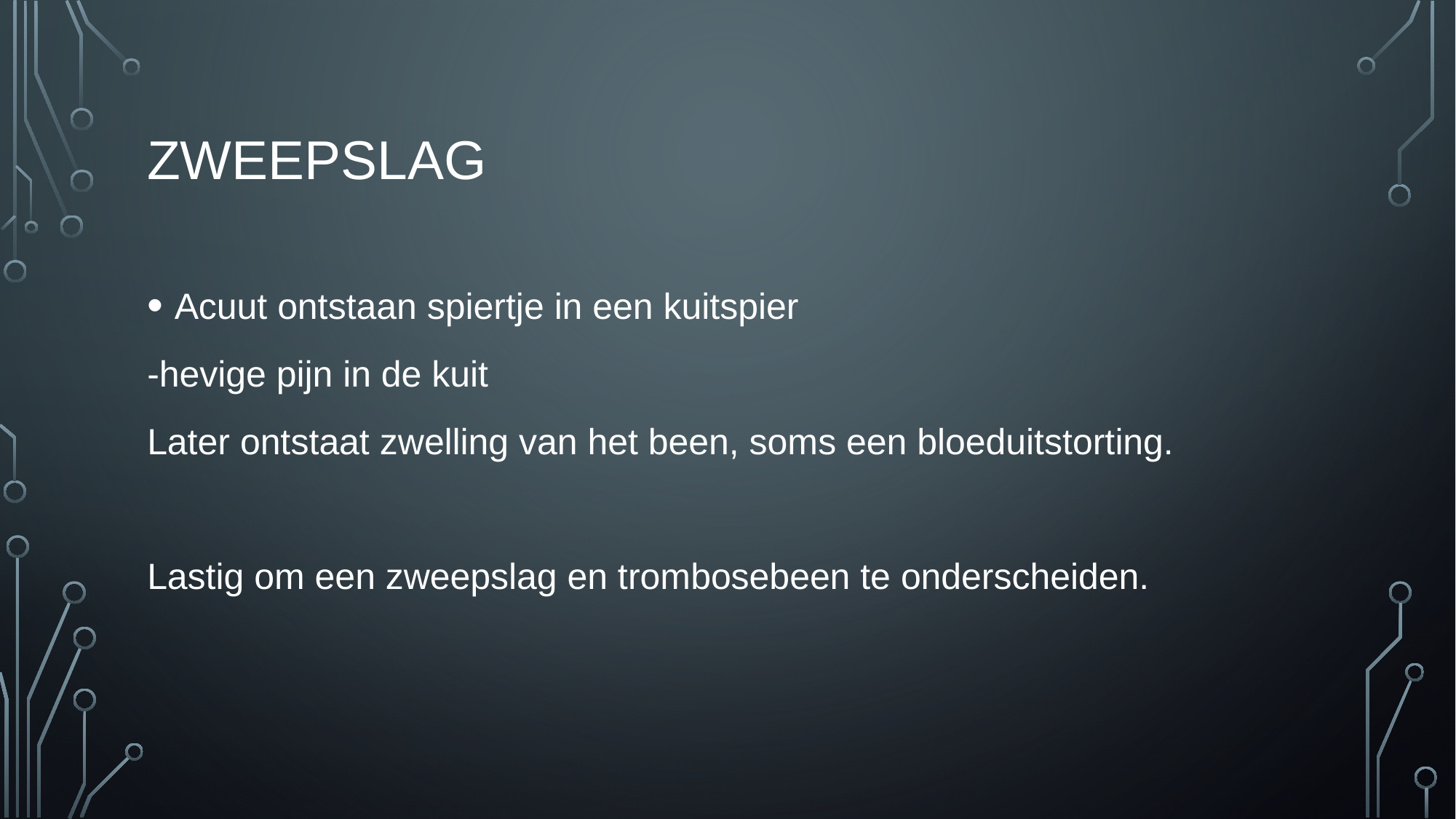

# Zweepslag
Acuut ontstaan spiertje in een kuitspier
-hevige pijn in de kuit
Later ontstaat zwelling van het been, soms een bloeduitstorting.

Lastig om een zweepslag en trombosebeen te onderscheiden.